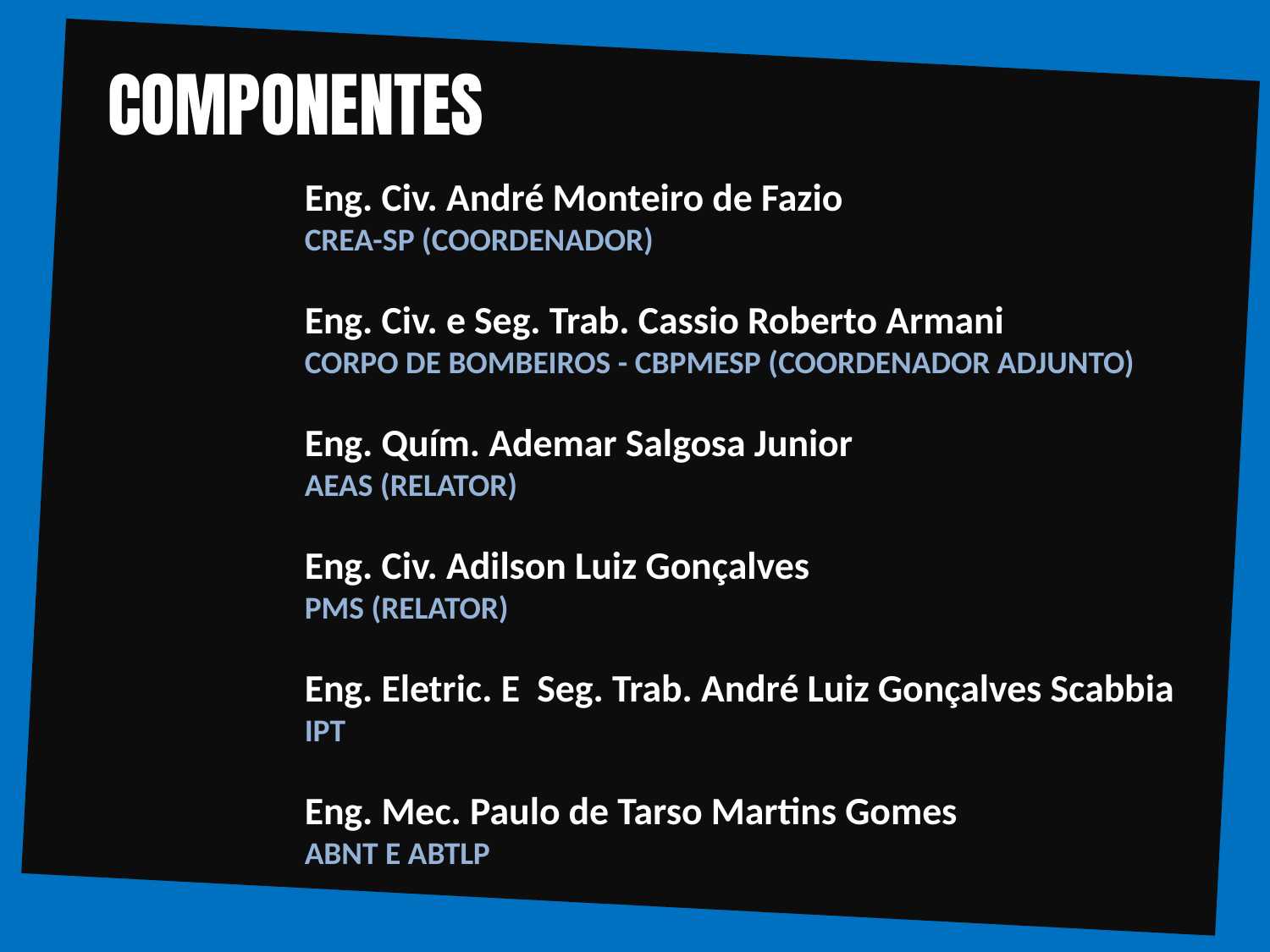

COMPONENTES
Eng. Civ. André Monteiro de Fazio
CREA-SP (COORDENADOR)

Eng. Civ. e Seg. Trab. Cassio Roberto Armani
CORPO DE BOMBEIROS - CBPMESP (COORDENADOR ADJUNTO)

Eng. Quím. Ademar Salgosa Junior
AEAS (RELATOR)

Eng. Civ. Adilson Luiz Gonçalves
PMS (RELATOR)

Eng. Eletric. E  Seg. Trab. André Luiz Gonçalves Scabbia
IPT

Eng. Mec. Paulo de Tarso Martins Gomes
ABNT E ABTLP